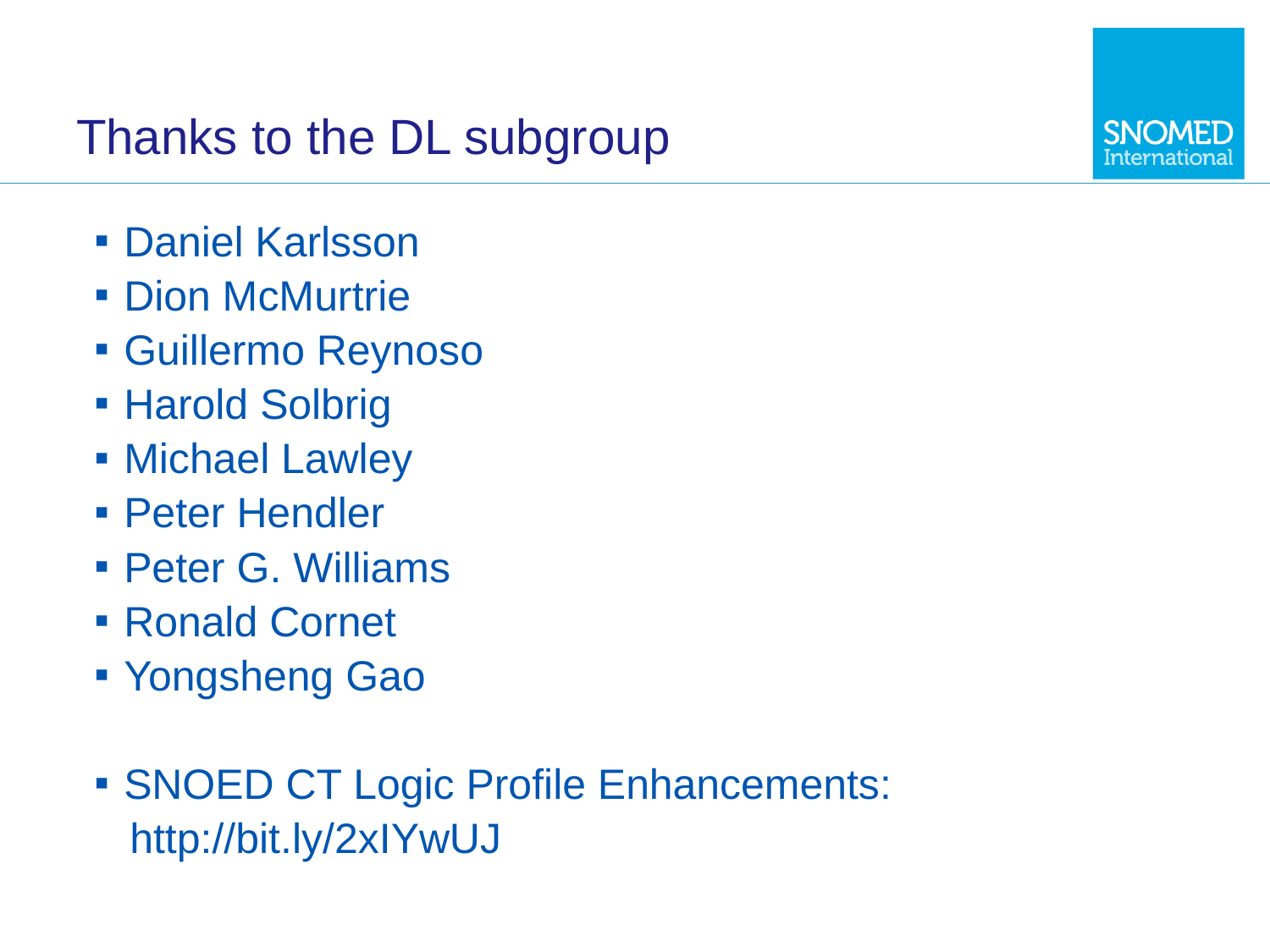

# Thanks to the DL subgroup
Daniel Karlsson
Dion McMurtrie
Guillermo Reynoso
Harold Solbrig
Michael Lawley
Peter Hendler
Peter G. Williams
Ronald Cornet
Yongsheng Gao

SNOED CT Logic Profile Enhancements:
   http://bit.ly/2xIYwUJ​